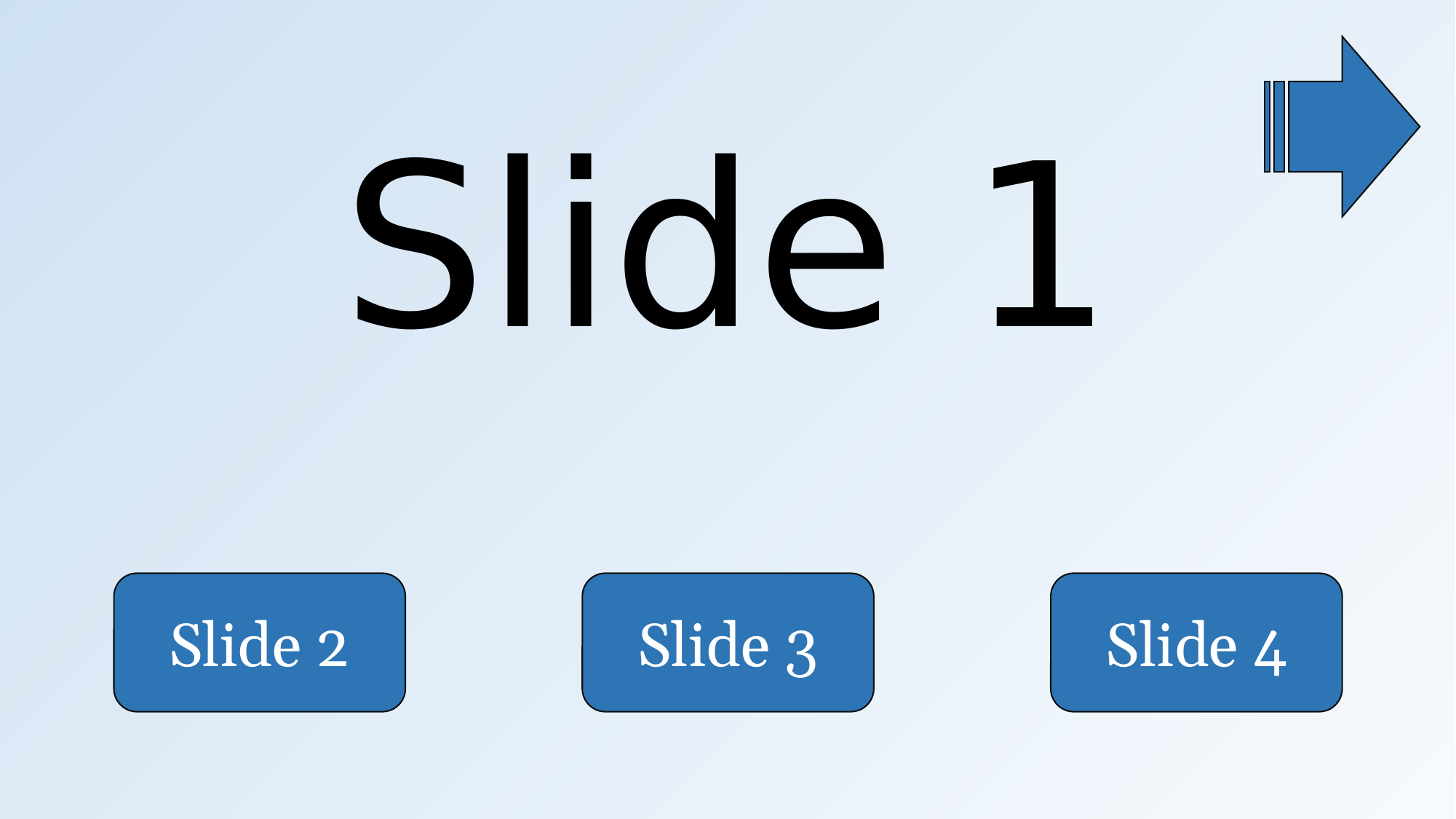

Slide 1
Slide 4
Slide 3
Slide 2